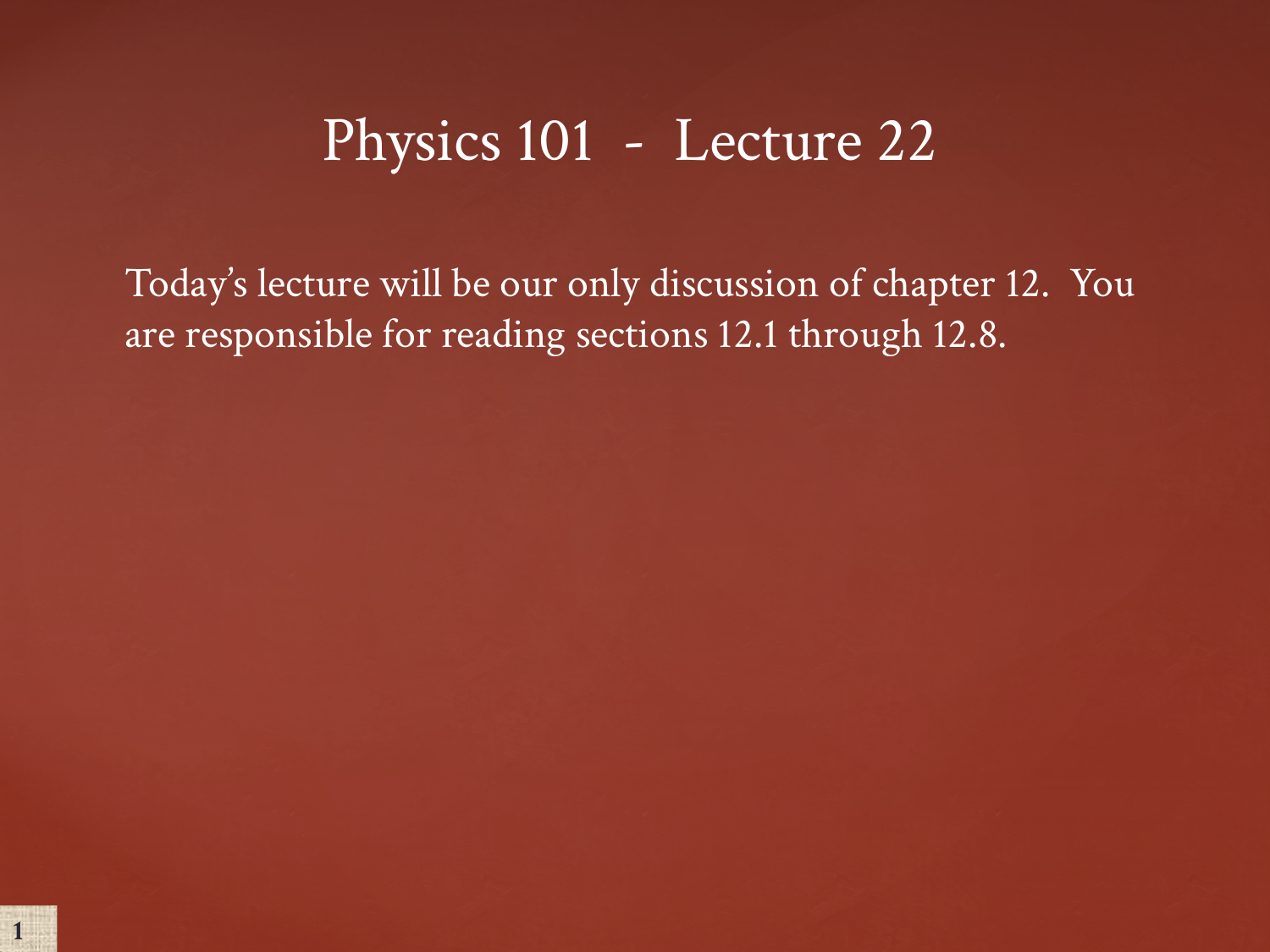

# Physics 101  -  Lecture 22
Today’s lecture will be our only discussion of chapter 12.  You are responsible for reading sections 12.1 through 12.8.
1